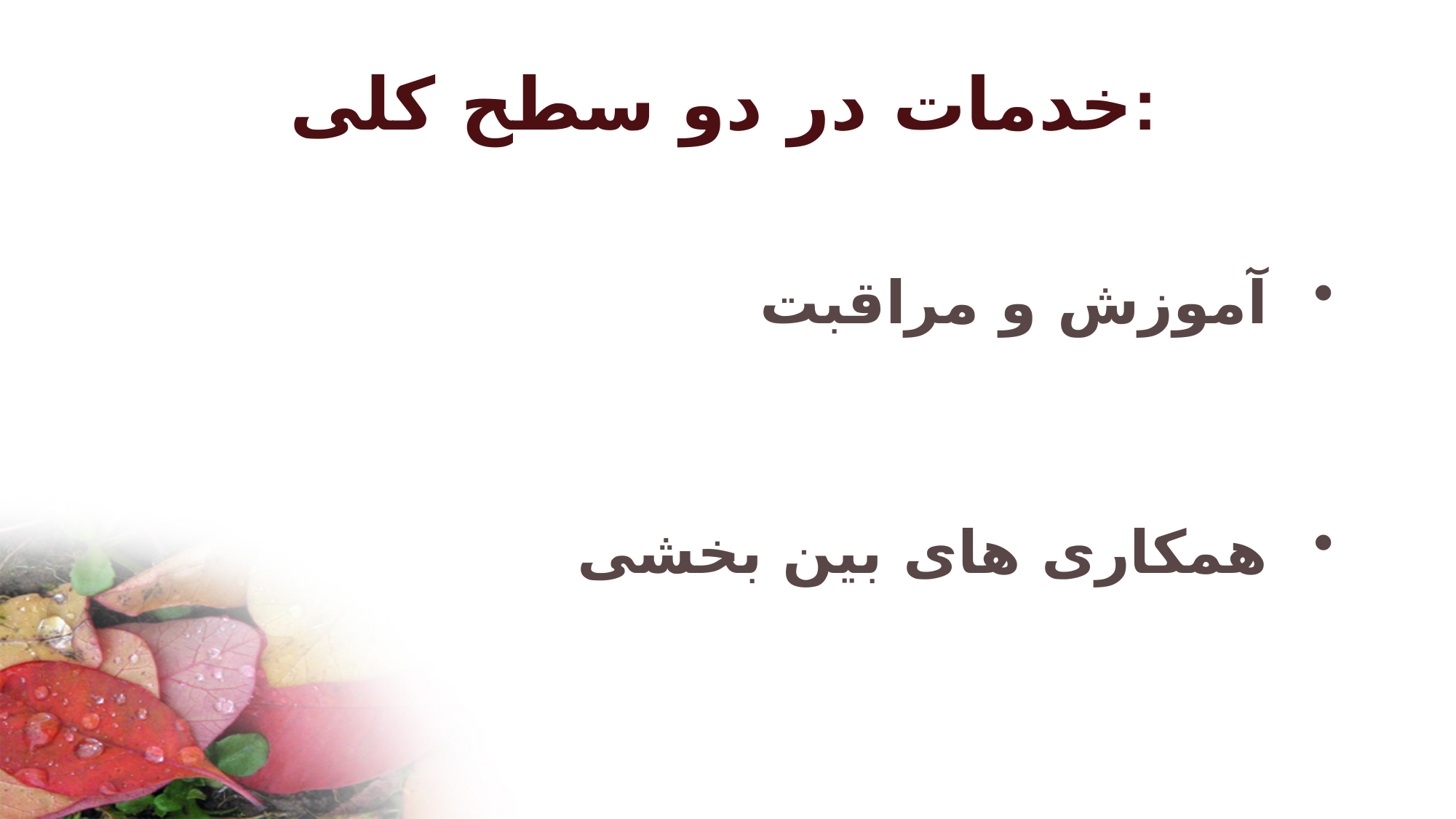

# خدمات در دو سطح کلی:
آموزش و مراقبت

همکاری های بین بخشی